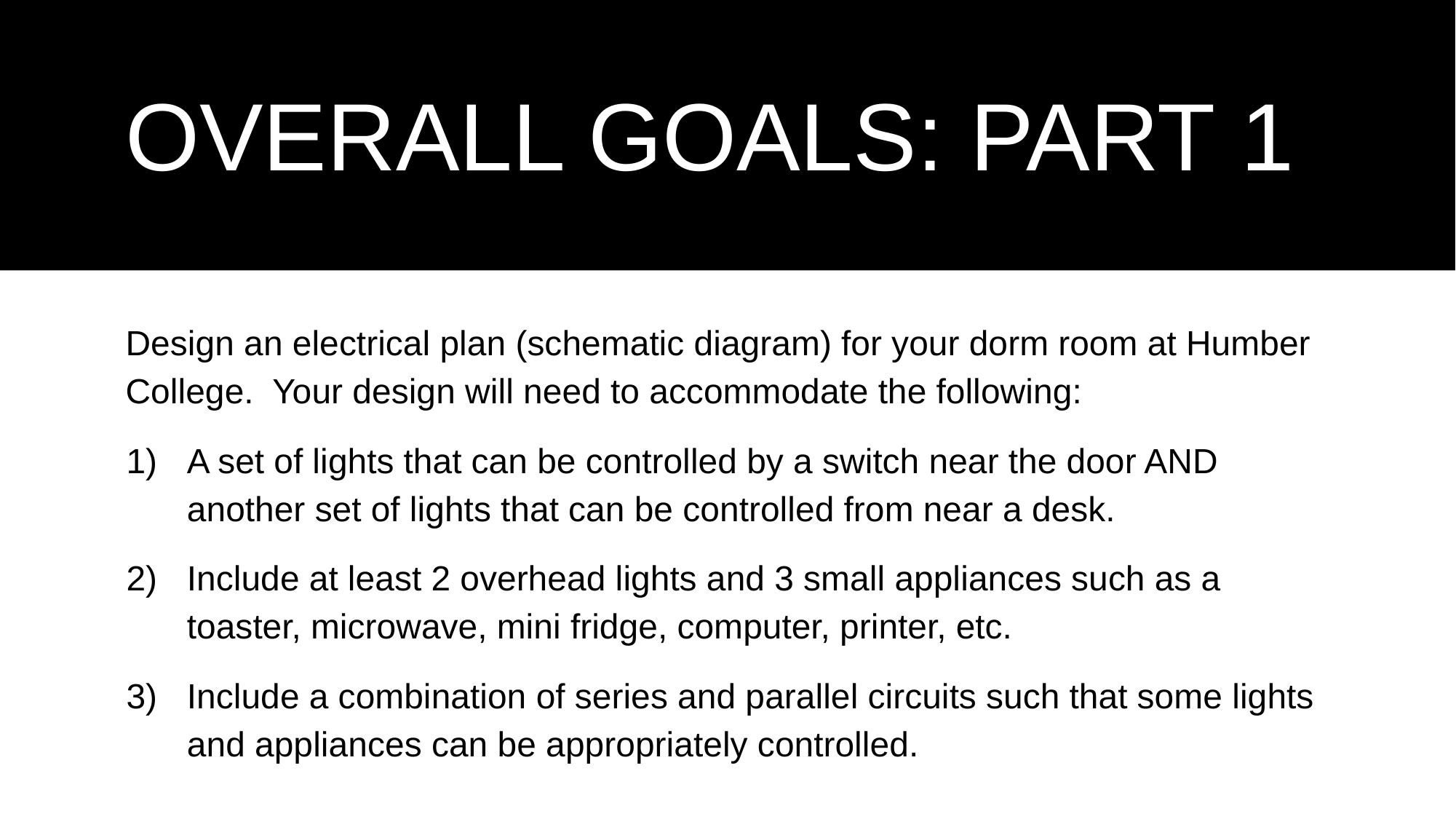

# OVERALL GOALS: PART 1
Design an electrical plan (schematic diagram) for your dorm room at Humber College.  Your design will need to accommodate the following:
A set of lights that can be controlled by a switch near the door AND another set of lights that can be controlled from near a desk.
Include at least 2 overhead lights and 3 small appliances such as a toaster, microwave, mini fridge, computer, printer, etc.
Include a combination of series and parallel circuits such that some lights and appliances can be appropriately controlled.